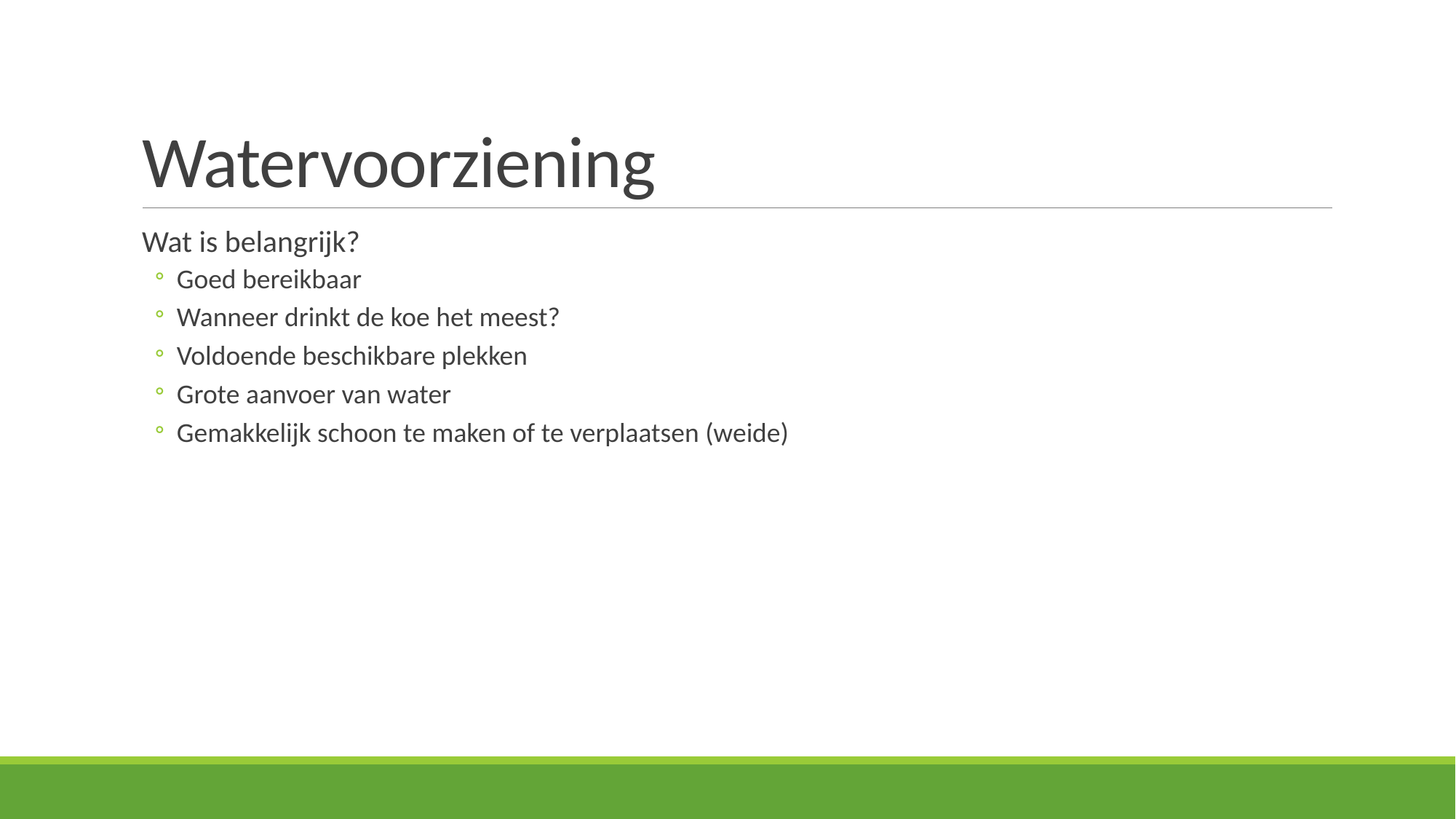

# Watervoorziening
Wat is belangrijk?
Goed bereikbaar
Wanneer drinkt de koe het meest?
Voldoende beschikbare plekken
Grote aanvoer van water
Gemakkelijk schoon te maken of te verplaatsen (weide)